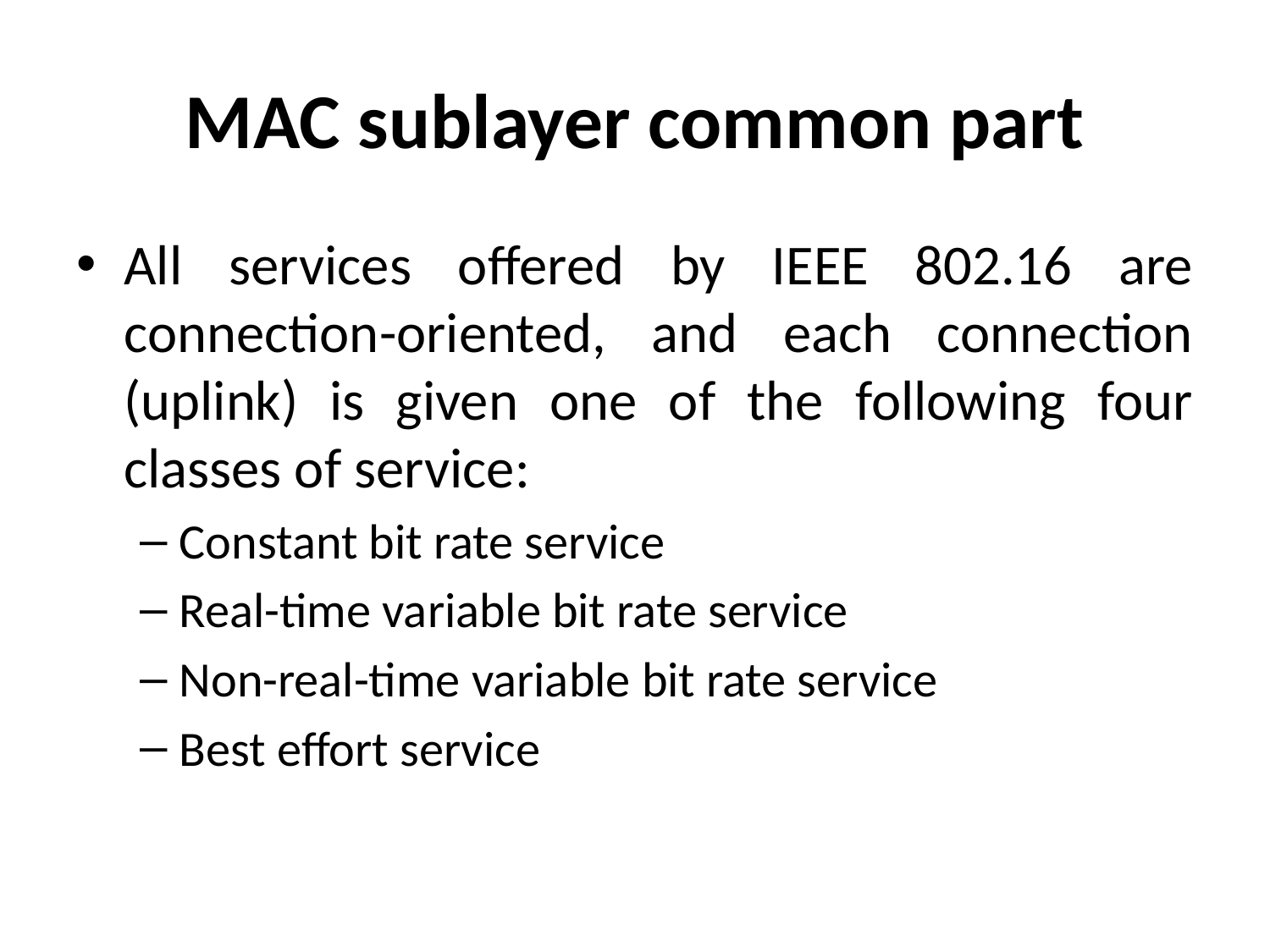

# MAC sublayer common part
All services offered by IEEE 802.16 are connection-oriented, and each connection (uplink) is given one of the following four classes of service:
Constant bit rate service
Real-time variable bit rate service
Non-real-time variable bit rate service
Best effort service